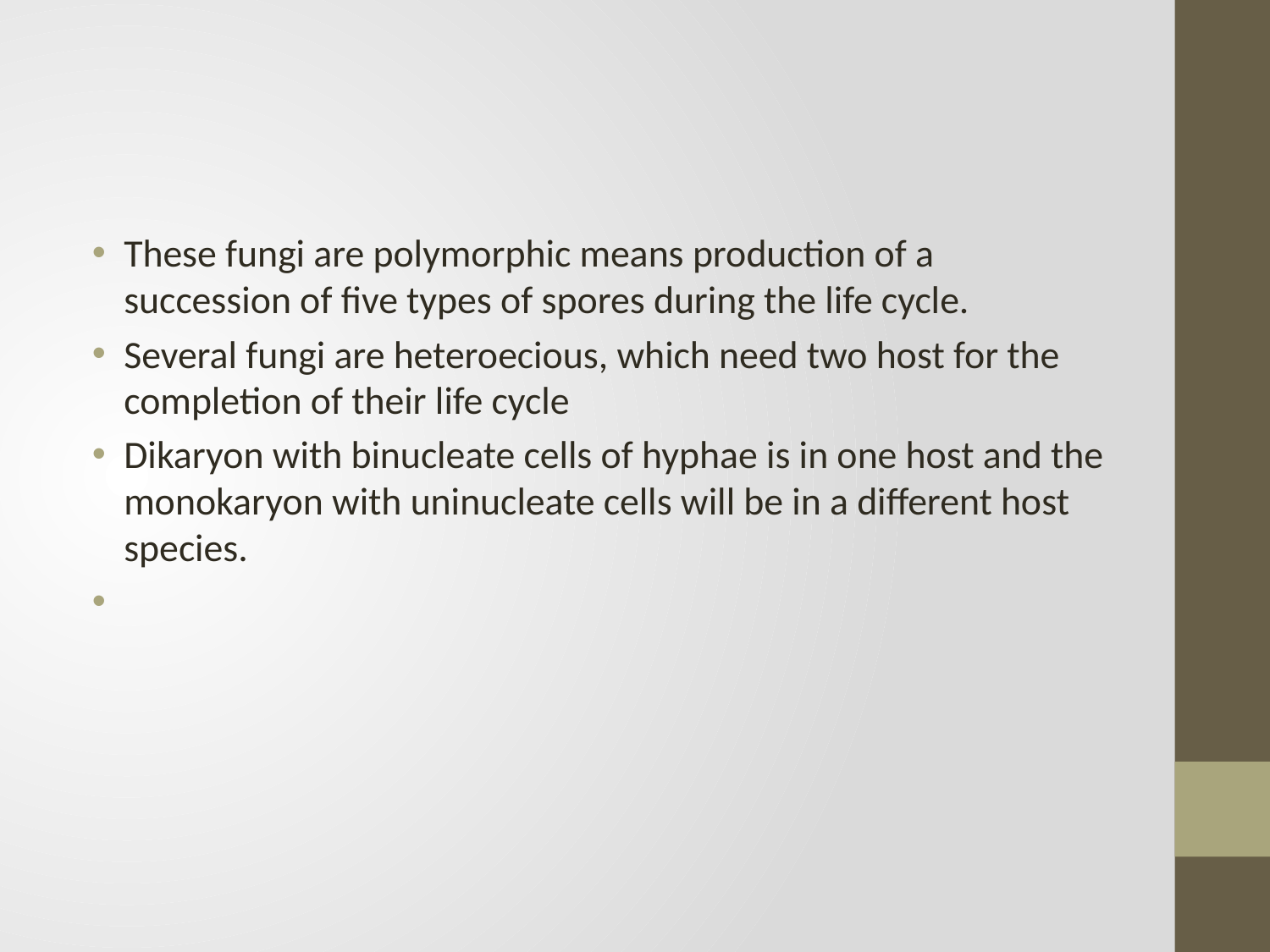

#
These fungi are polymorphic means production of a succession of five types of spores during the life cycle.
Several fungi are heteroecious, which need two host for the completion of their life cycle
Dikaryon with binucleate cells of hyphae is in one host and the monokaryon with uninucleate cells will be in a different host species.